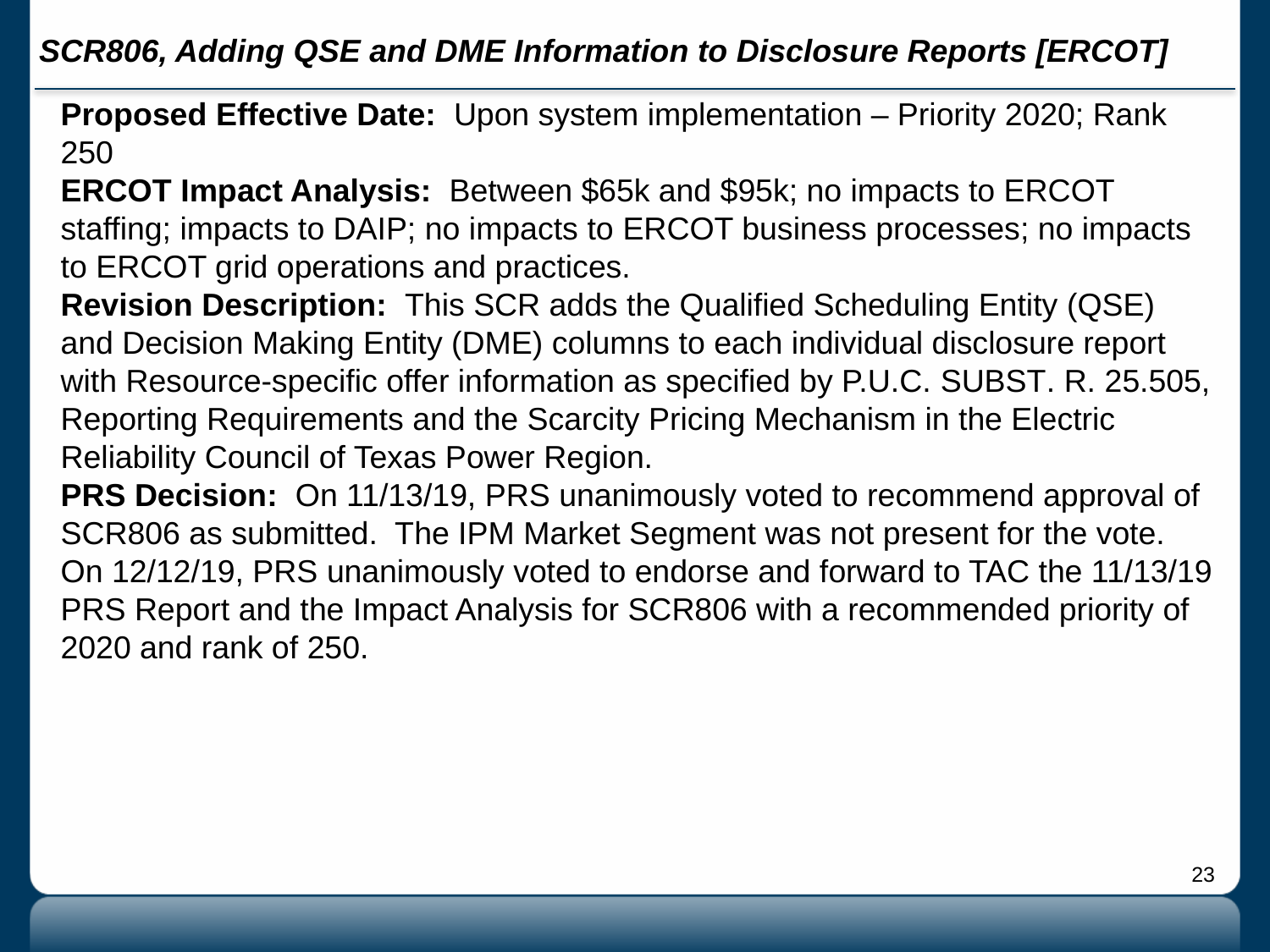

# SCR806, Adding QSE and DME Information to Disclosure Reports [ERCOT]
Proposed Effective Date:  Upon system implementation – Priority 2020; Rank 250
ERCOT Impact Analysis:  Between $65k and $95k; no impacts to ERCOT staffing; impacts to DAIP; no impacts to ERCOT business processes; no impacts to ERCOT grid operations and practices.
Revision Description:  This SCR adds the Qualified Scheduling Entity (QSE) and Decision Making Entity (DME) columns to each individual disclosure report with Resource-specific offer information as specified by P.U.C. Subst. R. 25.505, Reporting Requirements and the Scarcity Pricing Mechanism in the Electric Reliability Council of Texas Power Region.
PRS Decision:  On 11/13/19, PRS unanimously voted to recommend approval of SCR806 as submitted.  The IPM Market Segment was not present for the vote.  On 12/12/19, PRS unanimously voted to endorse and forward to TAC the 11/13/19 PRS Report and the Impact Analysis for SCR806 with a recommended priority of 2020 and rank of 250.